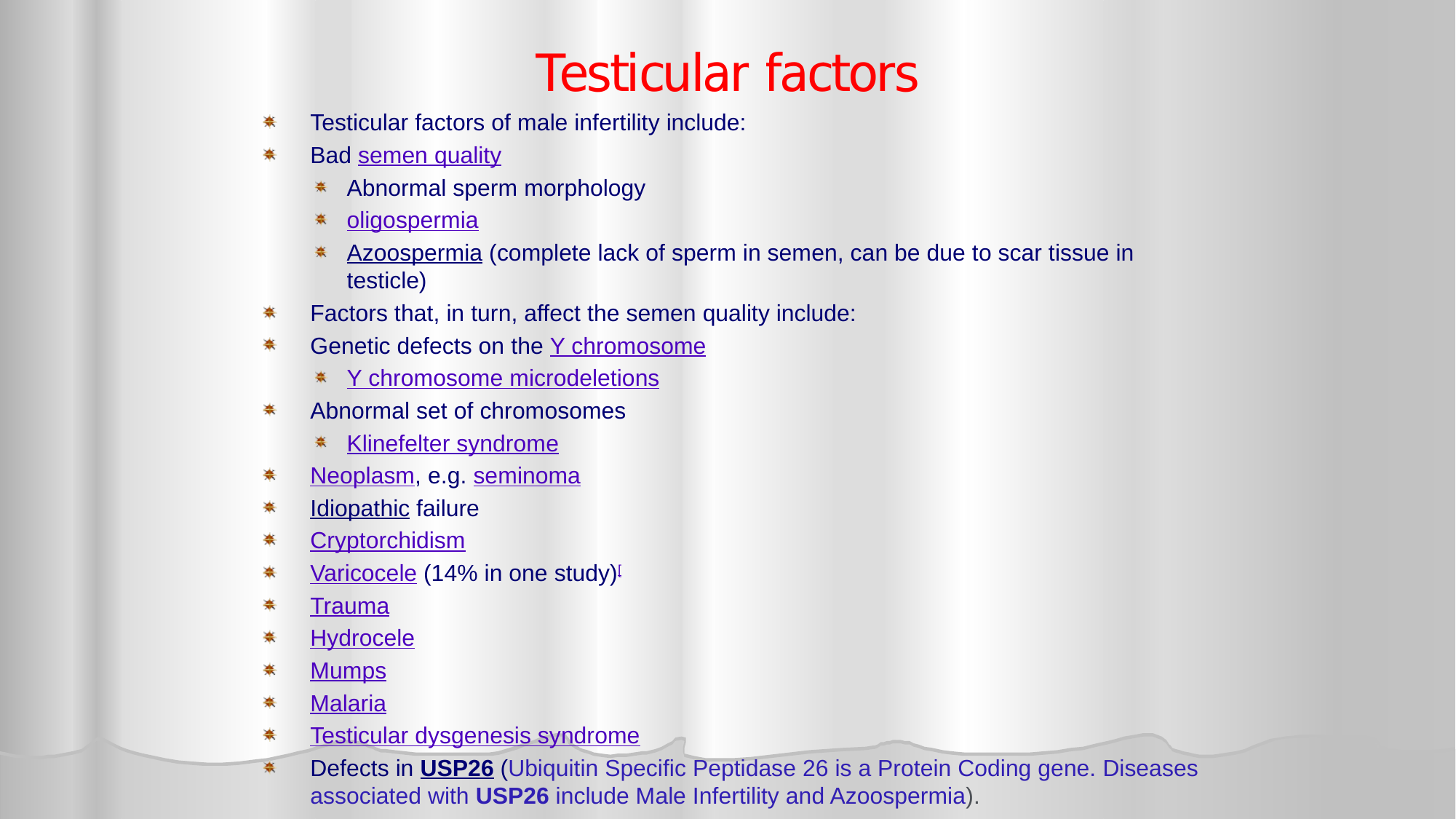

# Testicular factors
Testicular factors of male infertility include:
Bad semen quality
Abnormal sperm morphology
oligospermia
Azoospermia (complete lack of sperm in semen, can be due to scar tissue in testicle)
Factors that, in turn, affect the semen quality include:
Genetic defects on the Y chromosome
Y chromosome microdeletions
Abnormal set of chromosomes
Klinefelter syndrome
Neoplasm, e.g. seminoma
Idiopathic failure
Cryptorchidism
Varicocele (14% in one study)[
Trauma
Hydrocele
Mumps
Malaria
Testicular dysgenesis syndrome
Defects in USP26 (Ubiquitin Specific Peptidase 26 is a Protein Coding gene. Diseases associated with USP26 include Male Infertility and Azoospermia).